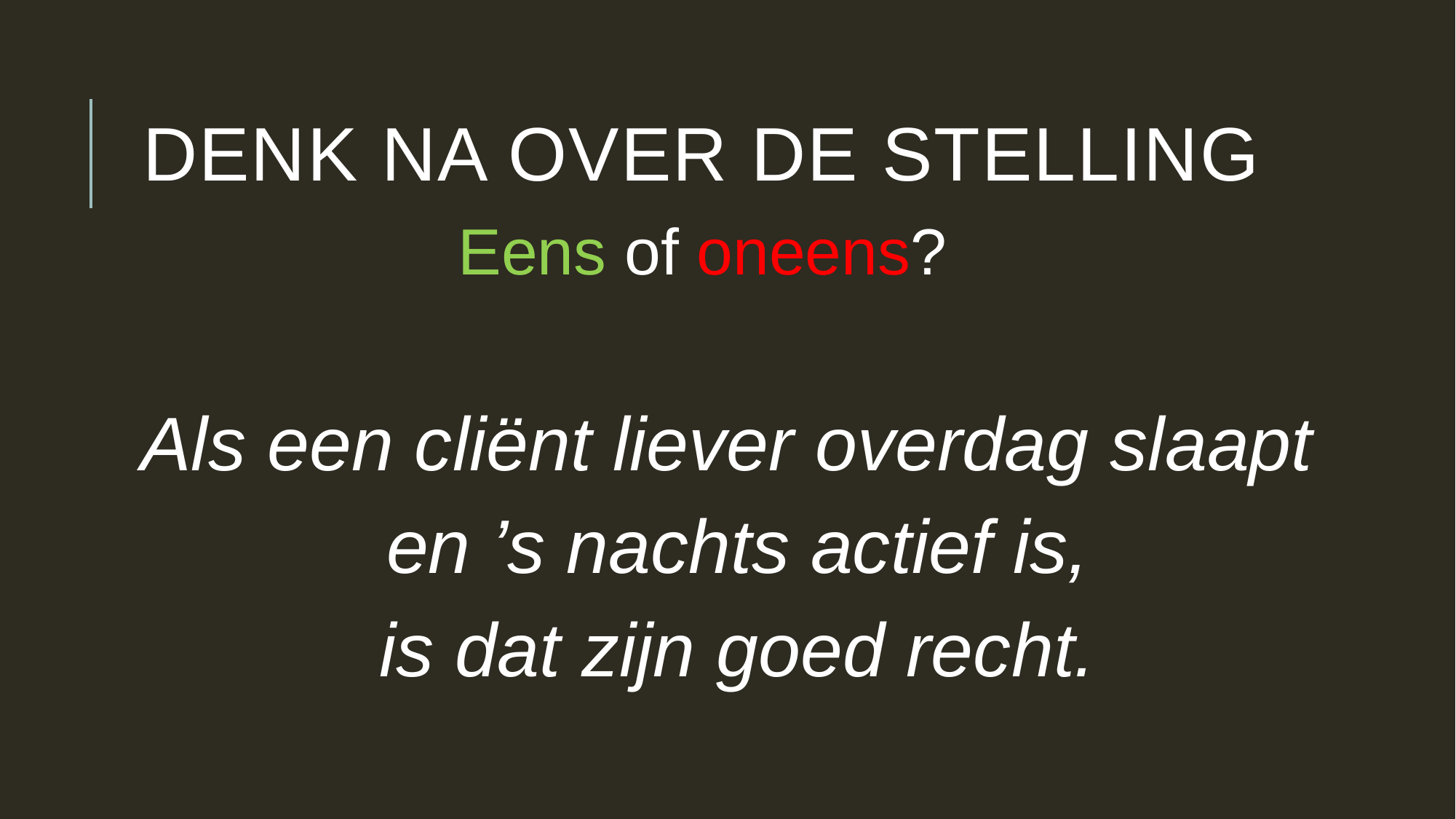

# Denk na over de stelling
Eens of oneens?
Als een cliënt liever overdag slaapt
en ’s nachts actief is,
is dat zijn goed recht.